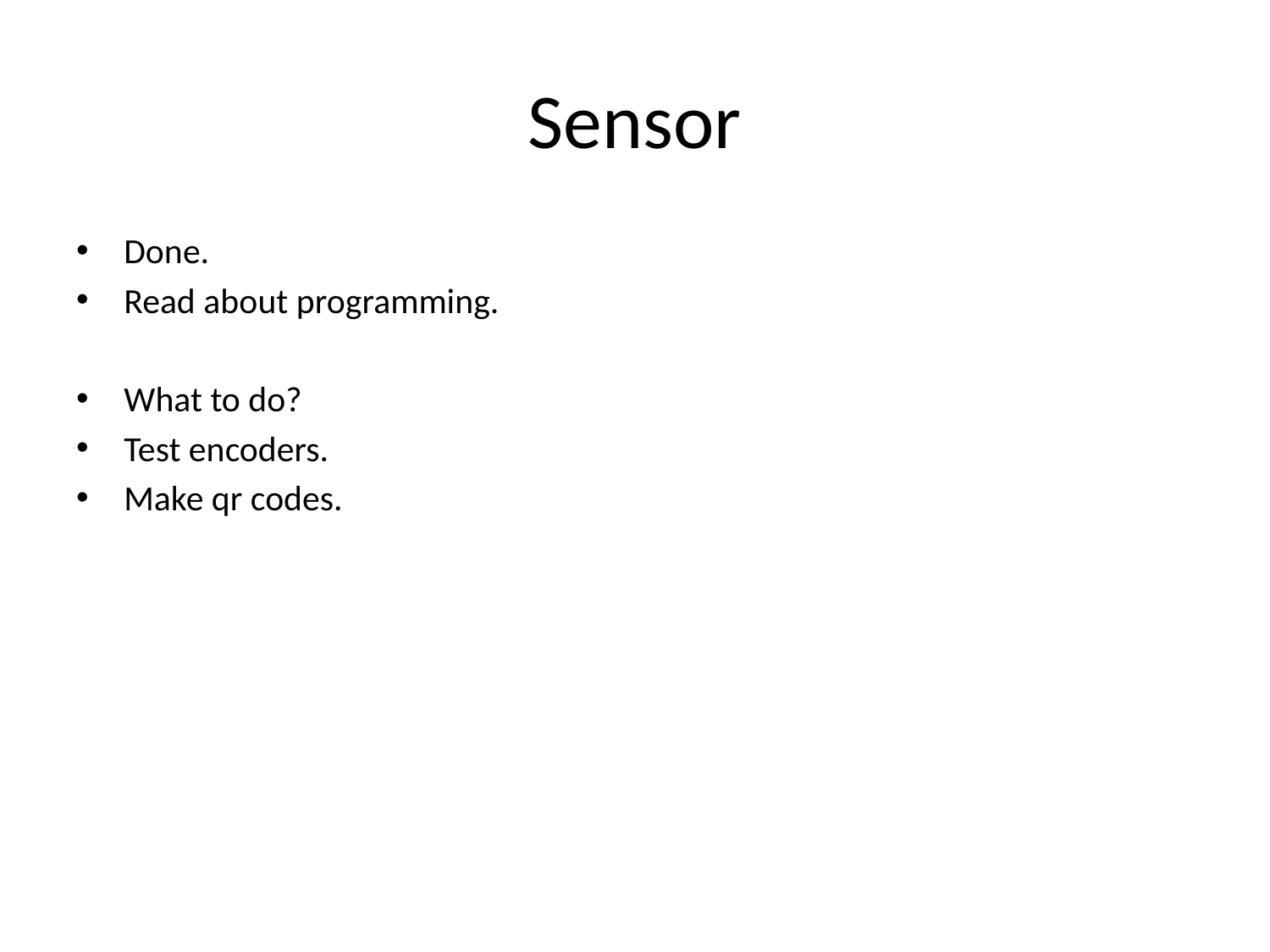

# Sensor
Done.
Read about programming.

What to do?
Test encoders.
Make qr codes.